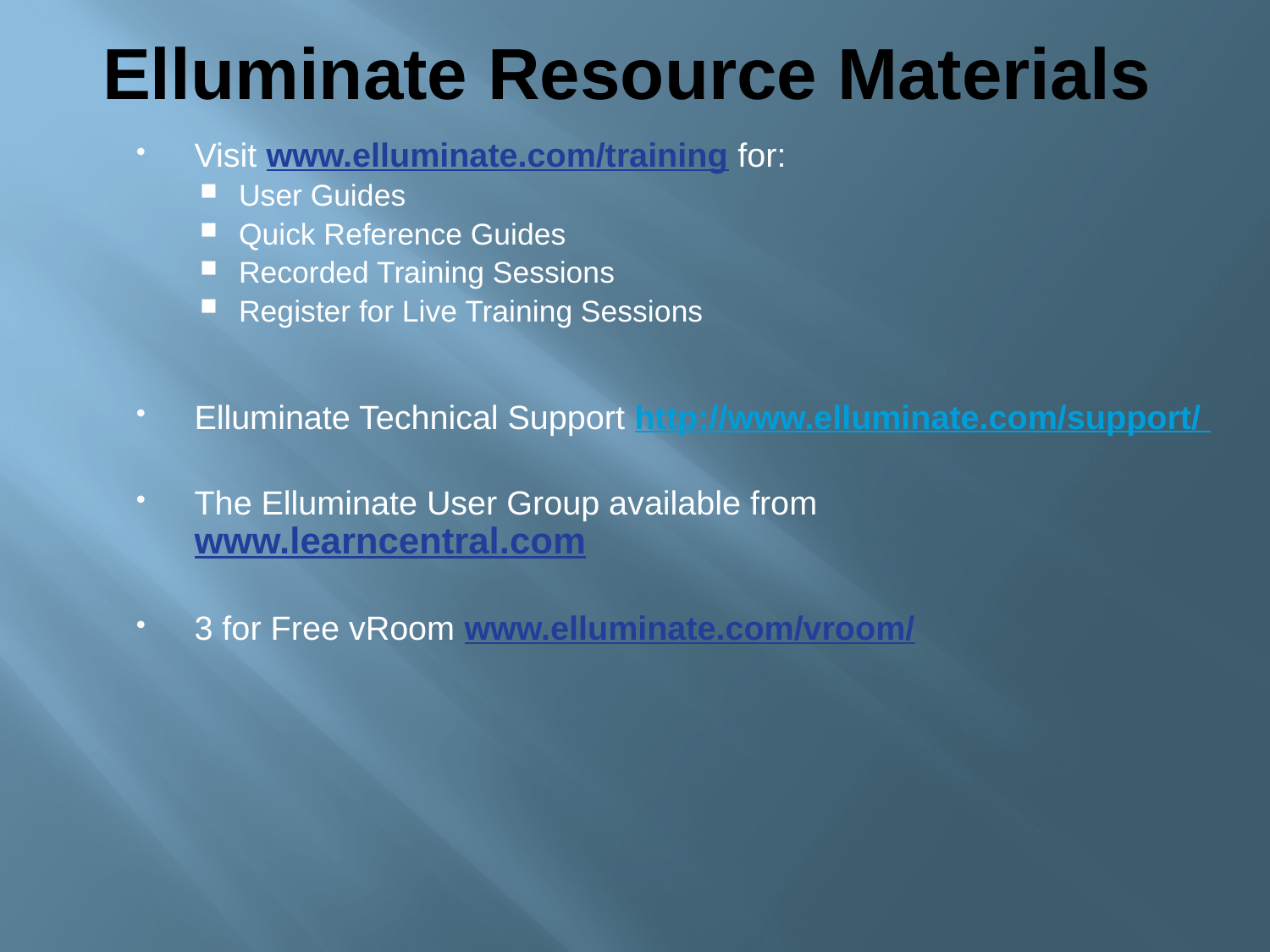

# Elluminate Resource Materials
Visit www.elluminate.com/training for:
User Guides
Quick Reference Guides
Recorded Training Sessions
Register for Live Training Sessions

Elluminate Technical Support http://www.elluminate.com/support/

The Elluminate User Group available from www.learncentral.com

3 for Free vRoom www.elluminate.com/vroom/